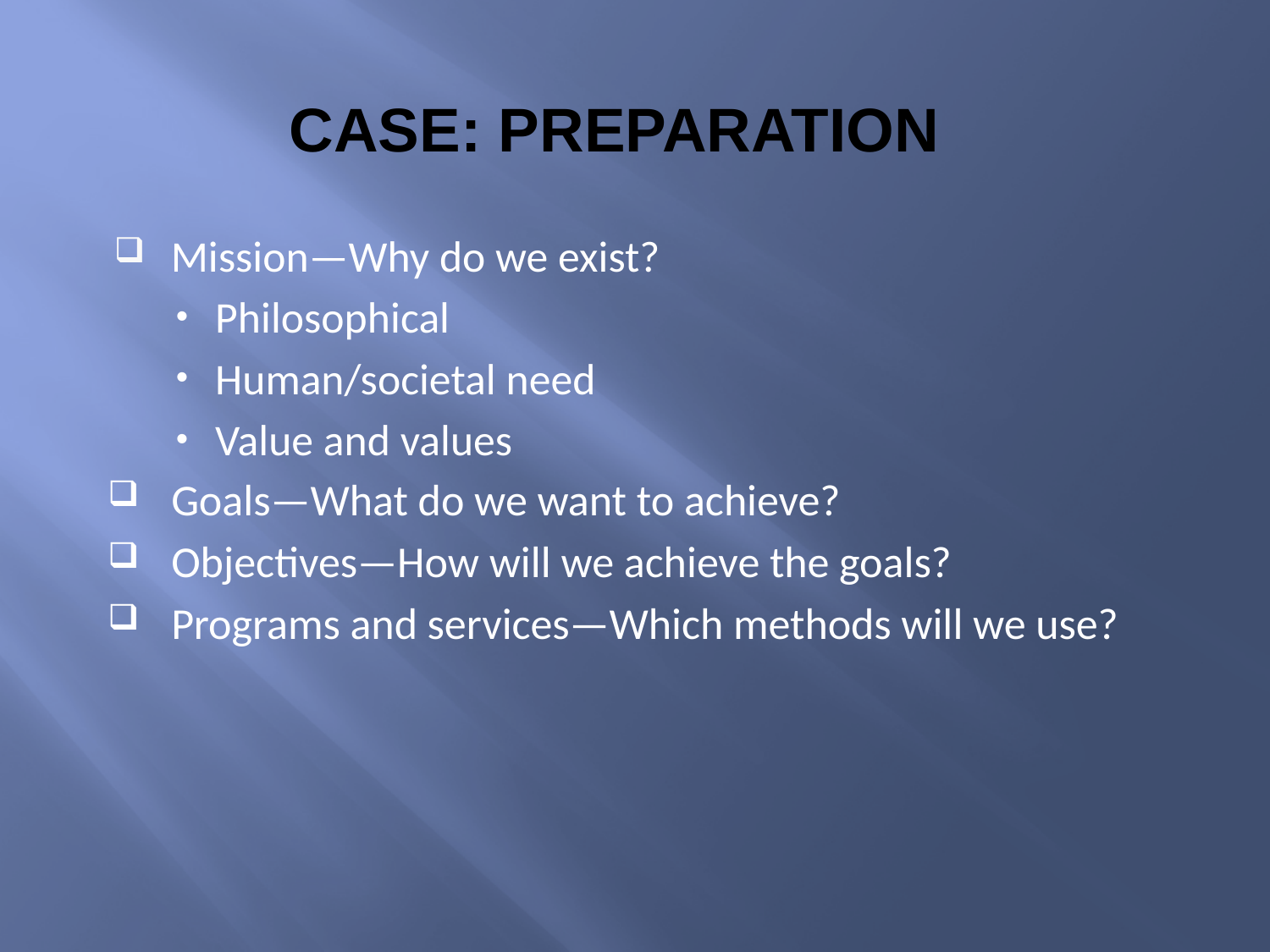

CASE: PREPARATION
Mission—Why do we exist?
Philosophical
Human/societal need
Value and values

Goals—What do we want to achieve?
Objectives—How will we achieve the goals?
Programs and services—Which methods will we use?